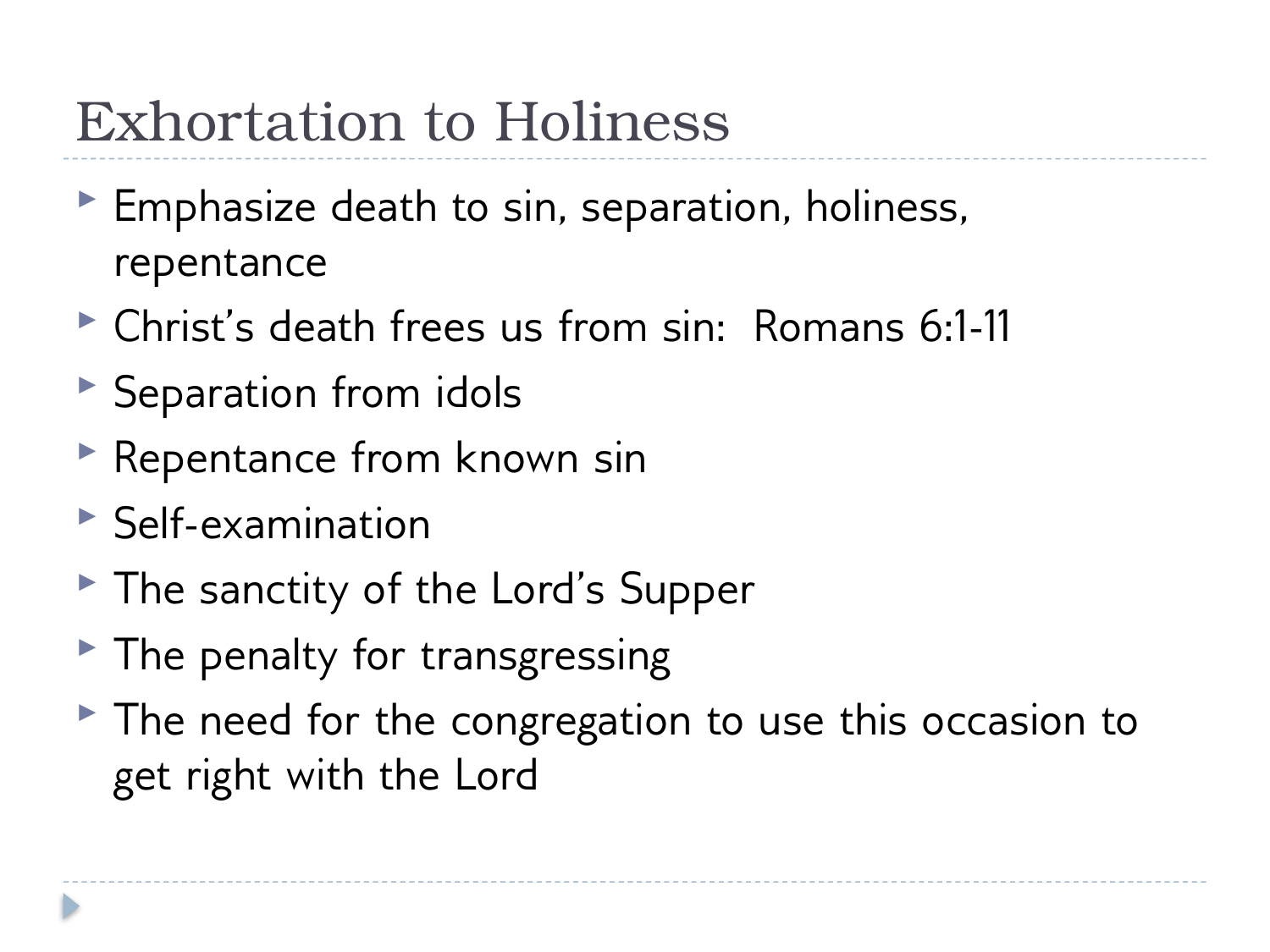

# Exhortation to Holiness
Emphasize death to sin, separation, holiness, repentance
Christ’s death frees us from sin:  Romans 6:1-11
Separation from idols
Repentance from known sin
Self-examination
The sanctity of the Lord’s Supper
The penalty for transgressing
The need for the congregation to use this occasion to get right with the Lord